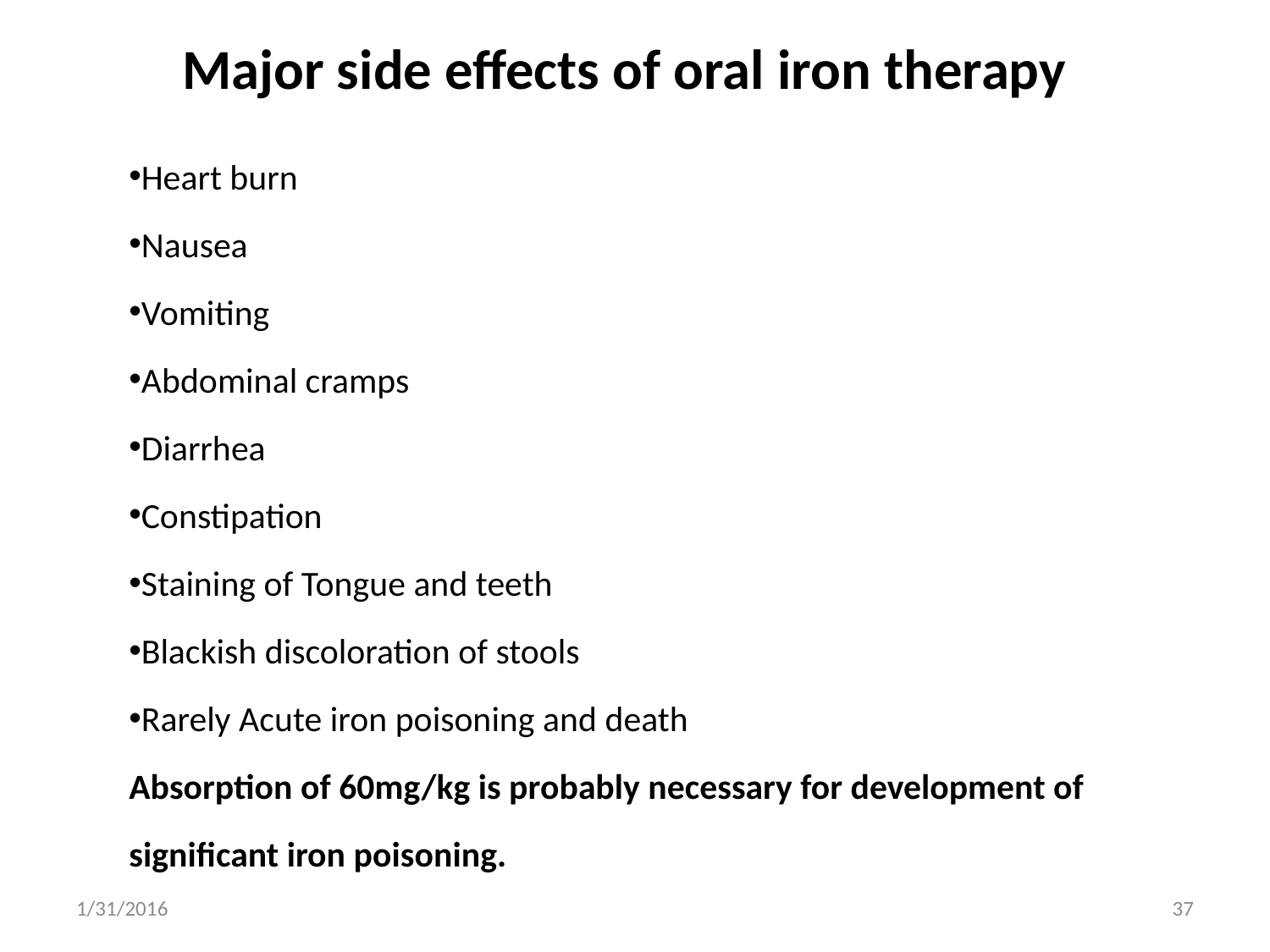

# Major side effects of oral iron therapy
Heart burn
Nausea
Vomiting
Abdominal cramps
Diarrhea
Constipation
Staining of Tongue and teeth
Blackish discoloration of stools
Rarely Acute iron poisoning and death
Absorption of 60mg/kg is probably necessary for development of significant iron poisoning.
1/31/2016
37